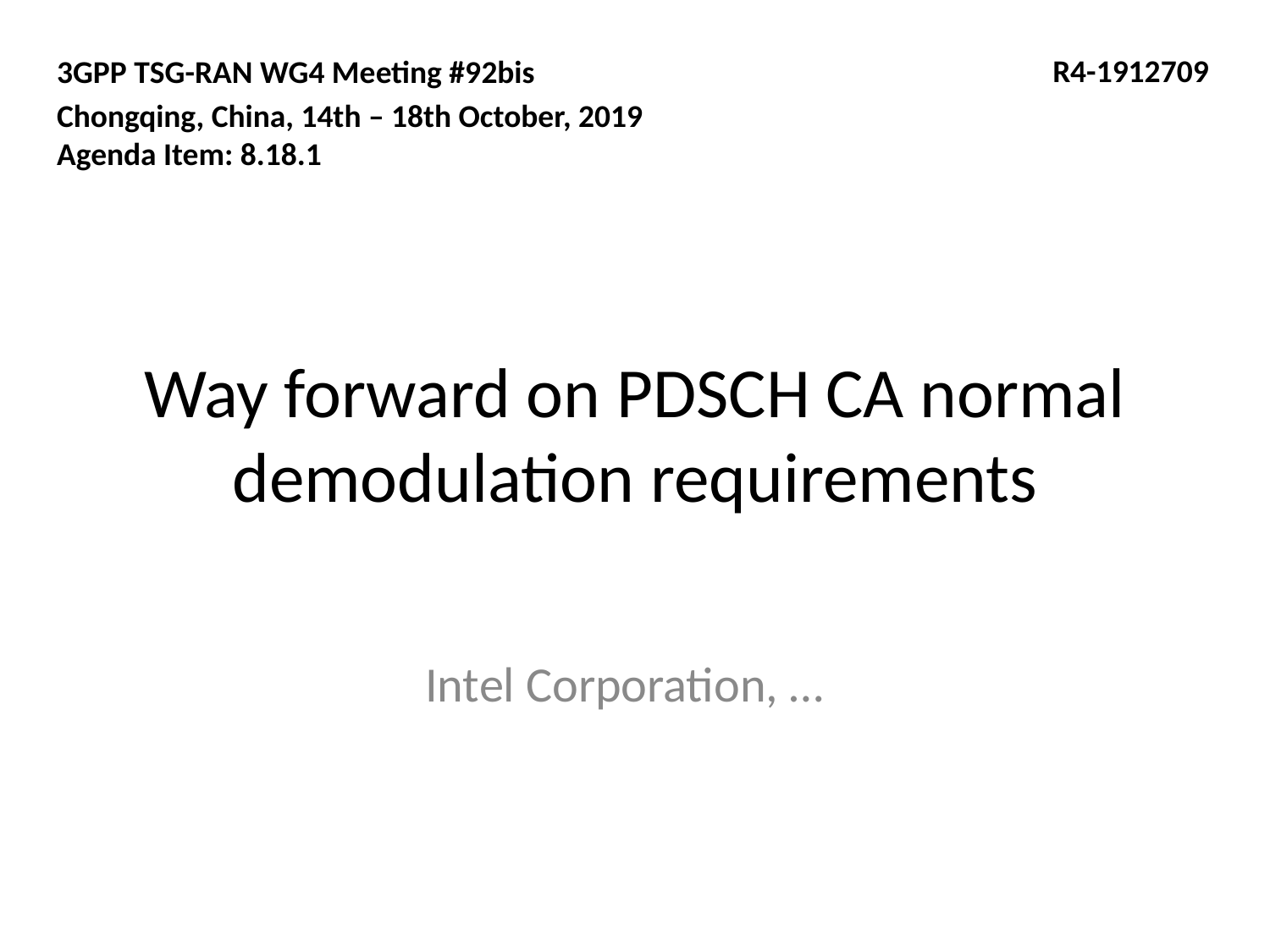

3GPP TSG-RAN WG4 Meeting #92bis
Chongqing, China, 14th – 18th October, 2019
Agenda Item: 8.18.1
R4-1912709
# Way forward on PDSCH CA normal demodulation requirements
Intel Corporation, …